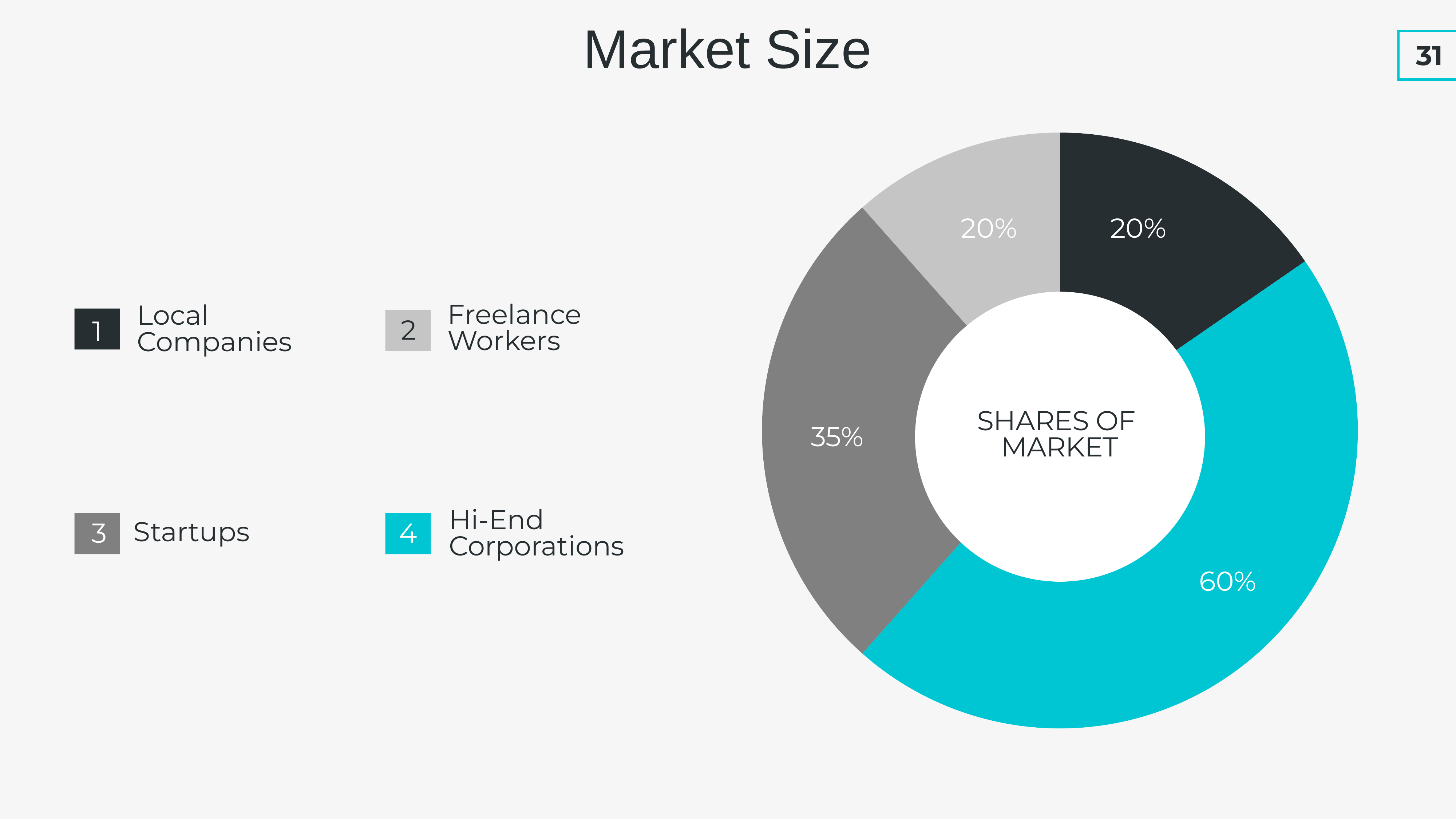

### Chart

| Category | 2016 |
|---|---|
| Background fill | 20.0 |
| Data | 60.0 |
| Data1 | 35.0 |
| Data3 | 15.0 |
Market Size
31
20%
20%

Freelance
Workers
Local
Companies

2
1
Shares of
Market
35%
Hi-End
Corporations

3
4
Startups
60%